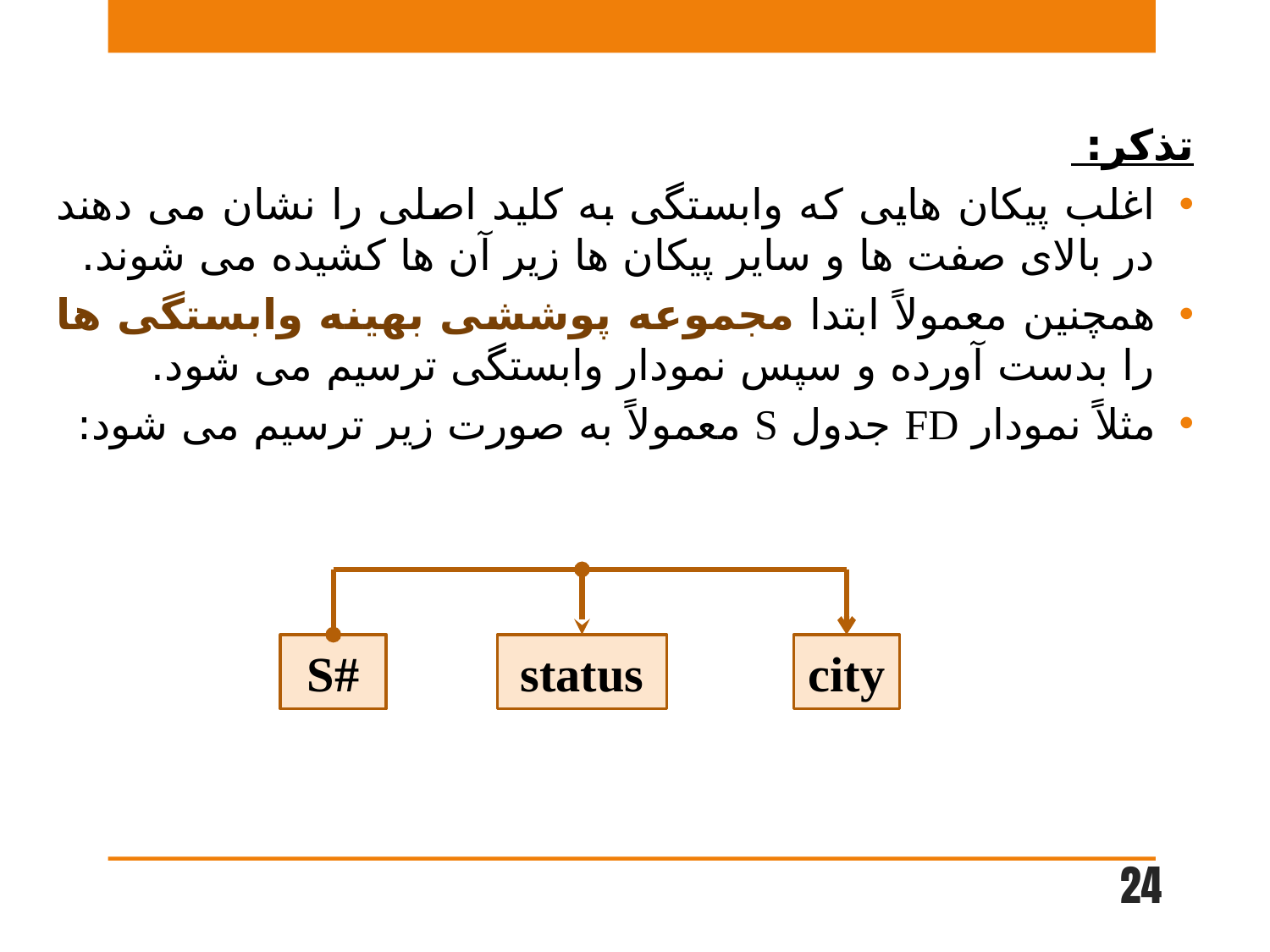

تذکر:
اغلب پیکان هایی که وابستگی به کلید اصلی را نشان می دهند در بالای صفت ها و سایر پیکان ها زیر آن ها کشیده می شوند.
همچنین معمولاً ابتدا مجموعه پوششی بهینه وابستگی ها را بدست آورده و سپس نمودار وابستگی ترسیم می شود.
مثلاً نمودار FD جدول S معمولاً به صورت زیر ترسیم می شود:

S#
status
city
24